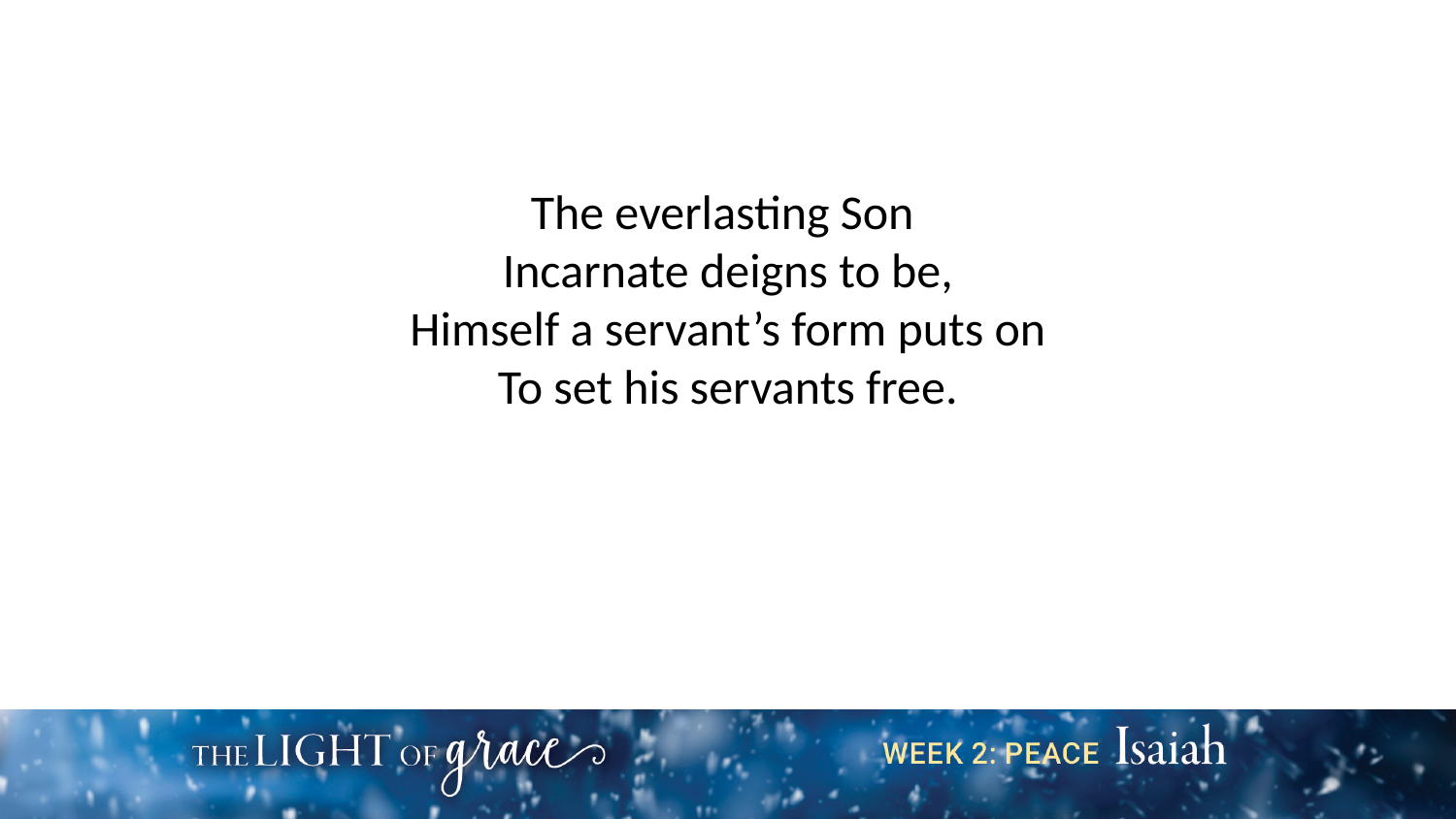

The everlasting Son
Incarnate deigns to be,
Himself a servant’s form puts on
To set his servants free.